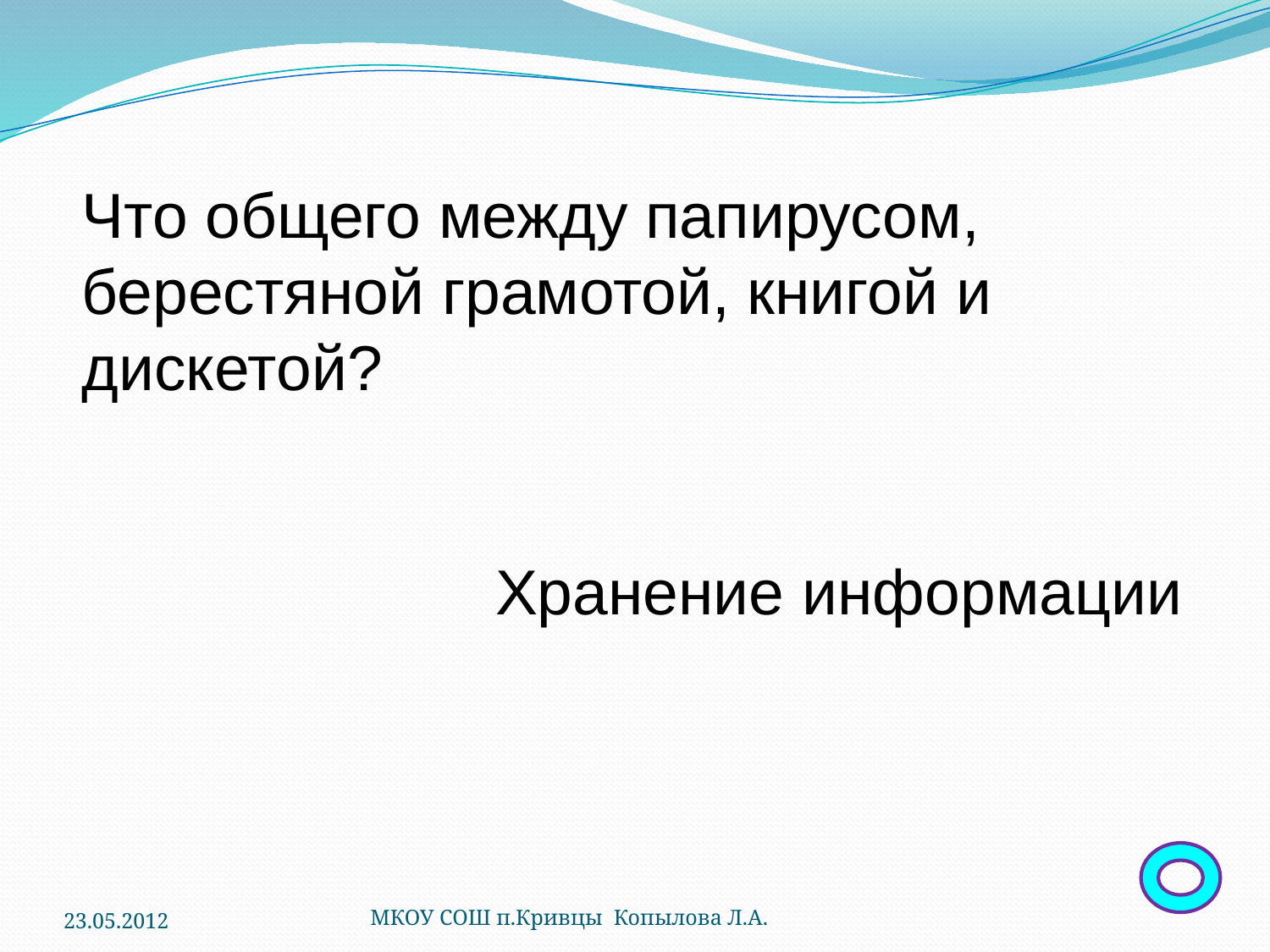

Что общего между папирусом, берестяной грамотой, книгой и дискетой?
Хранение информации

23.05.2012
МКОУ СОШ п.Кривцы  Копылова Л.А.